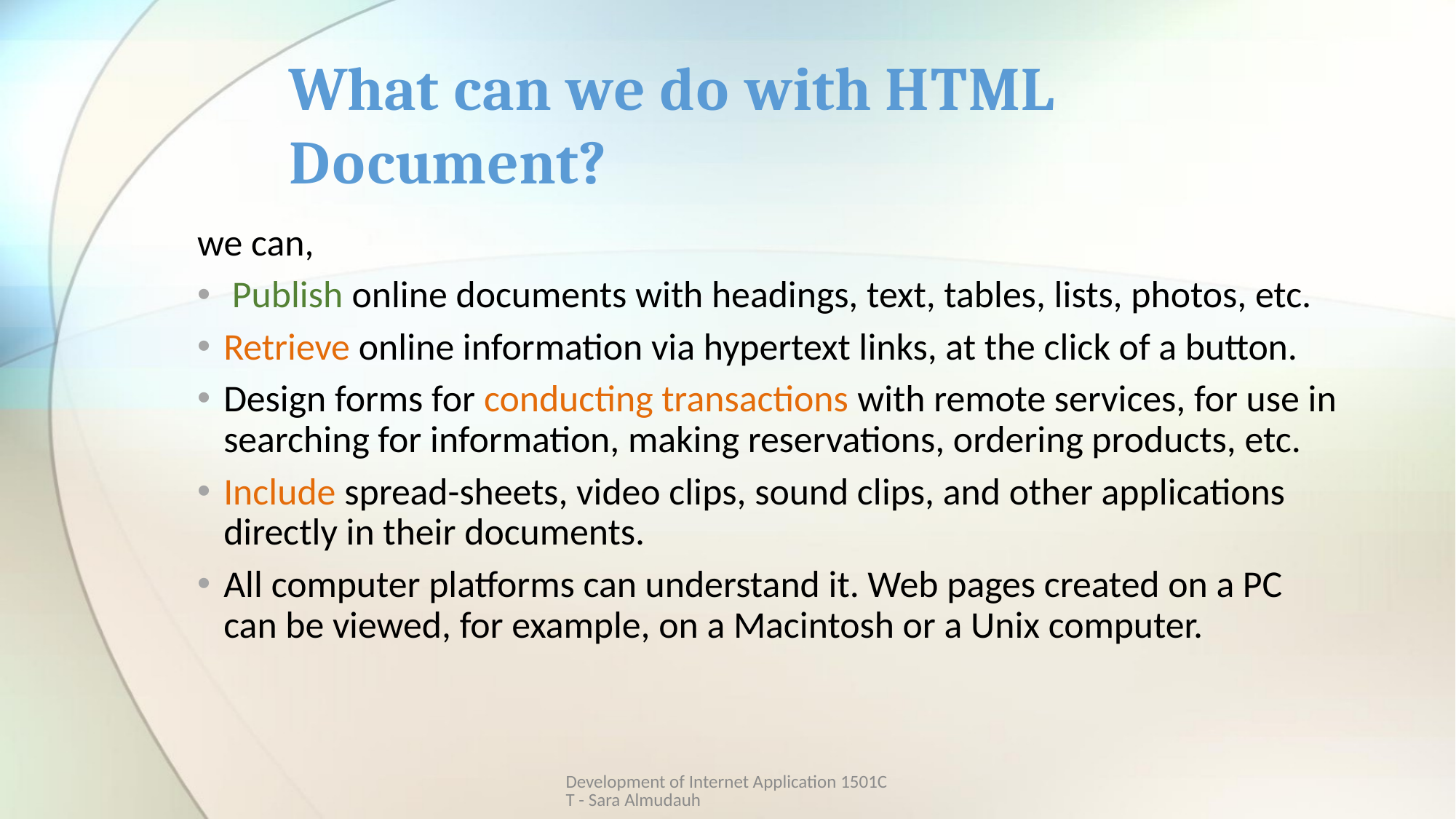

# What can we do with HTML Document?
we can,
 Publish online documents with headings, text, tables, lists, photos, etc.
Retrieve online information via hypertext links, at the click of a button.
Design forms for conducting transactions with remote services, for use in searching for information, making reservations, ordering products, etc.
Include spread-sheets, video clips, sound clips, and other applications directly in their documents.
All computer platforms can understand it. Web pages created on a PC can be viewed, for example, on a Macintosh or a Unix computer.

Development of Internet Application 1501CT - Sara Almudauh